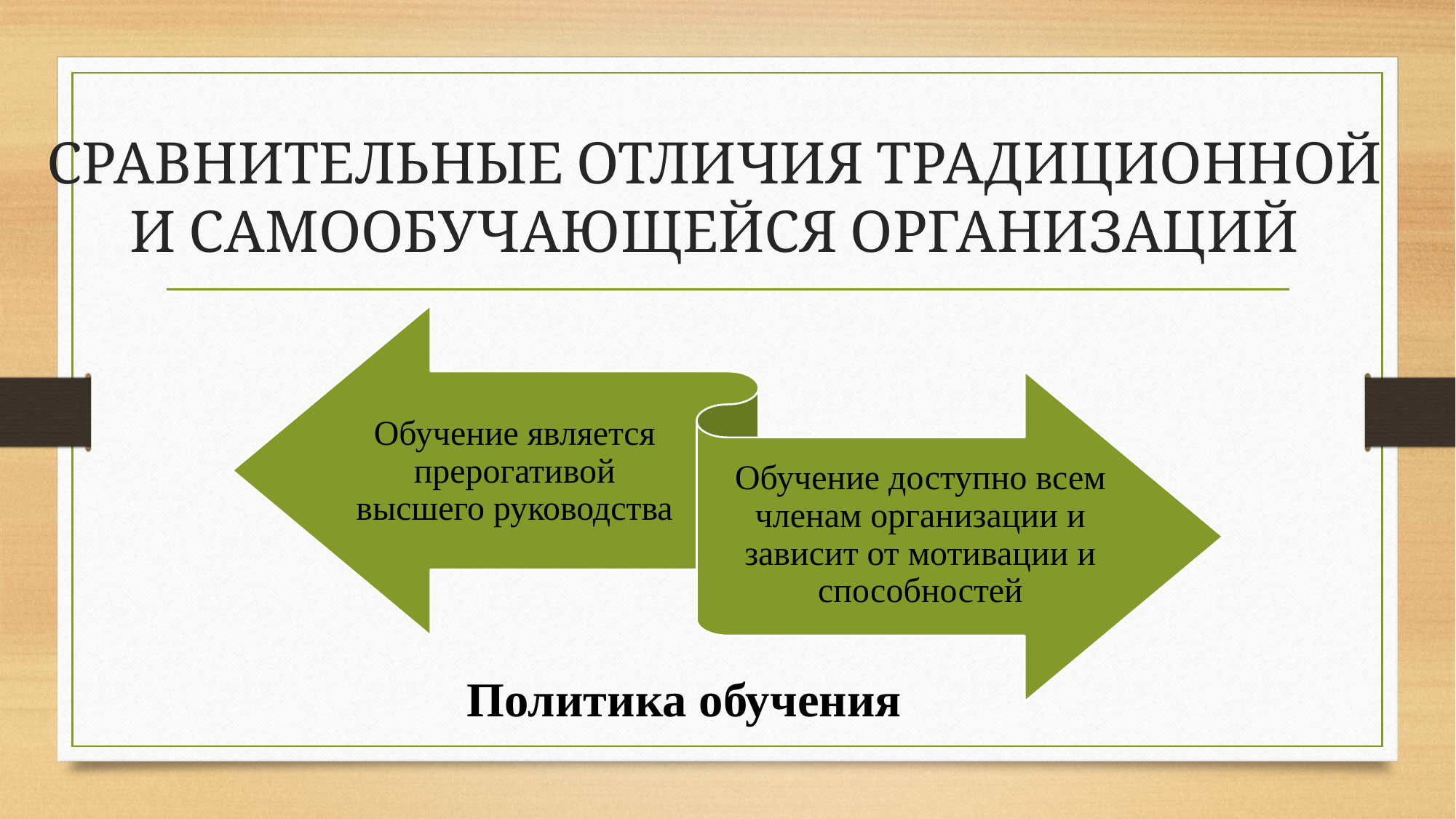

# СРАВНИТЕЛЬНЫЕ ОТЛИЧИЯ ТРАДИЦИОННОЙ И САМООБУЧАЮЩЕЙСЯ ОРГАНИЗАЦИЙ
Обучение является прерогативой высшего руководства
Обучение доступно всем членам организации и зависит от мотивации и способностей
Политика обучения